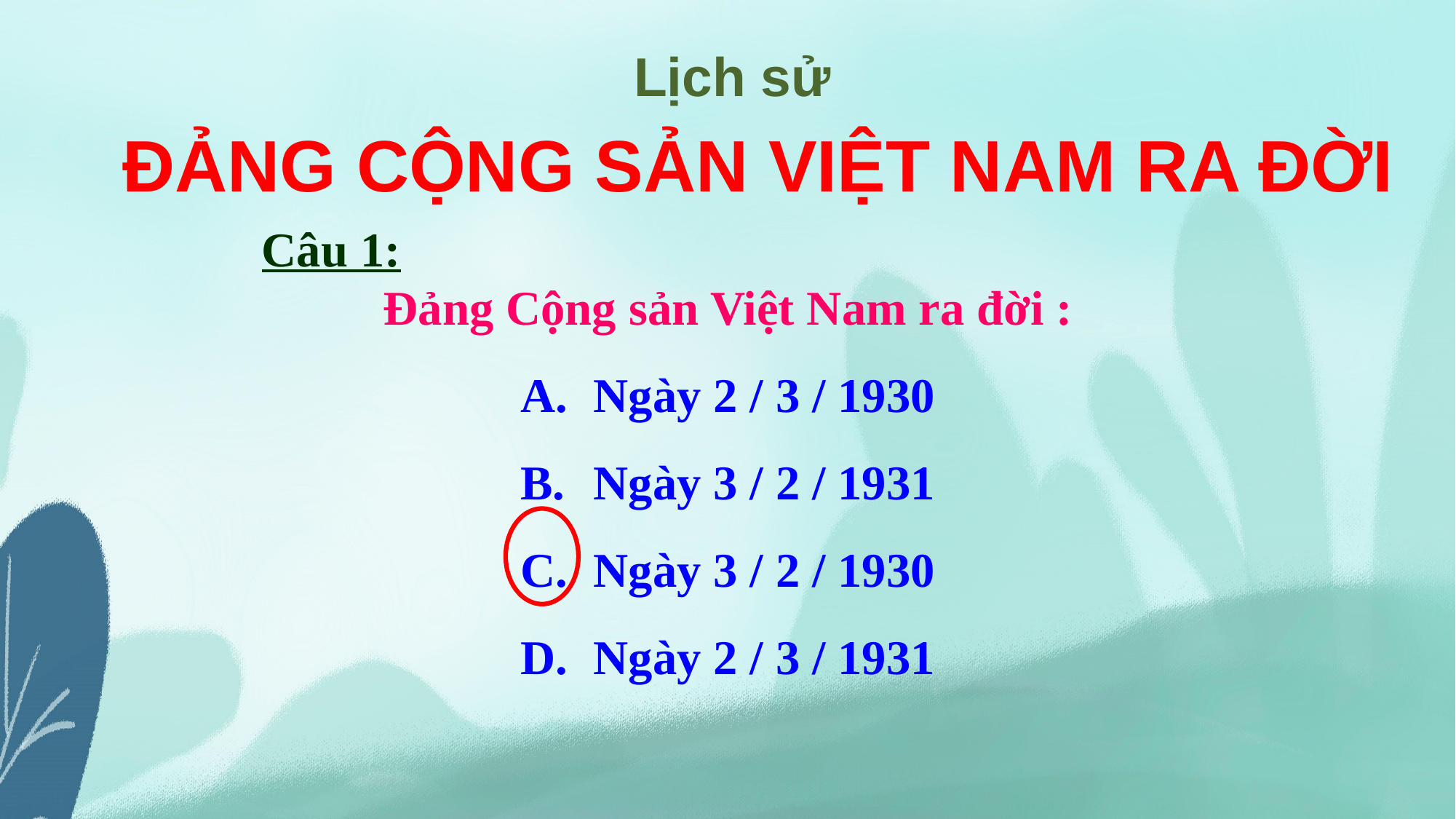

Lịch sử
ĐẢNG CỘNG SẢN VIỆT NAM RA ĐỜI
Câu 1:
Đảng Cộng sản Việt Nam ra đời :
Ngày 2 / 3 / 1930
Ngày 3 / 2 / 1931
Ngày 3 / 2 / 1930
Ngày 2 / 3 / 1931